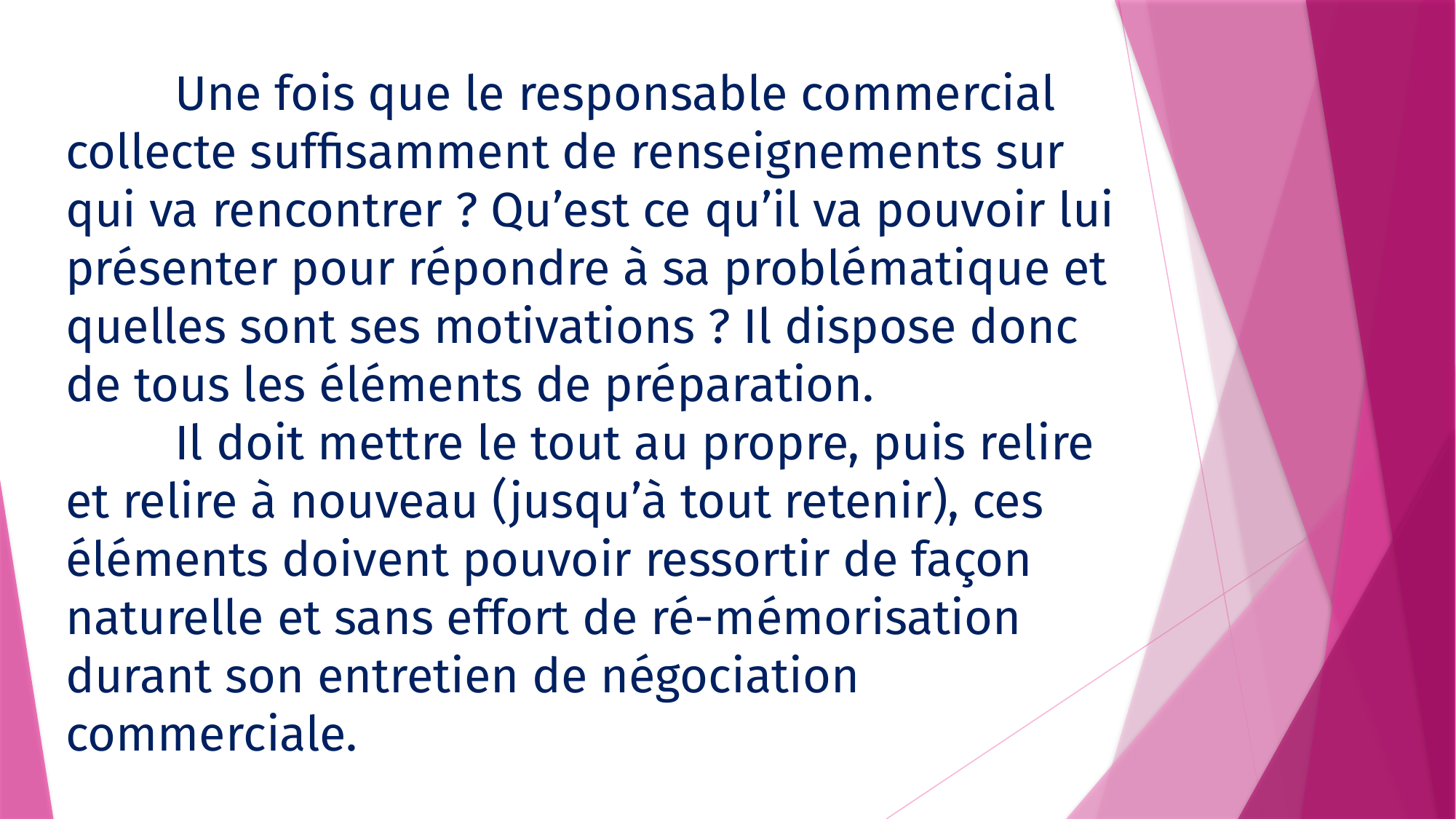

Une fois que le responsable commercial collecte suffisamment de renseignements sur qui va rencontrer ? Qu’est ce qu’il va pouvoir lui présenter pour répondre à sa problématique et quelles sont ses motivations ? Il dispose donc de tous les éléments de préparation.
	Il doit mettre le tout au propre, puis relire et relire à nouveau (jusqu’à tout retenir), ces éléments doivent pouvoir ressortir de façon naturelle et sans effort de ré-mémorisation durant son entretien de négociation commerciale.